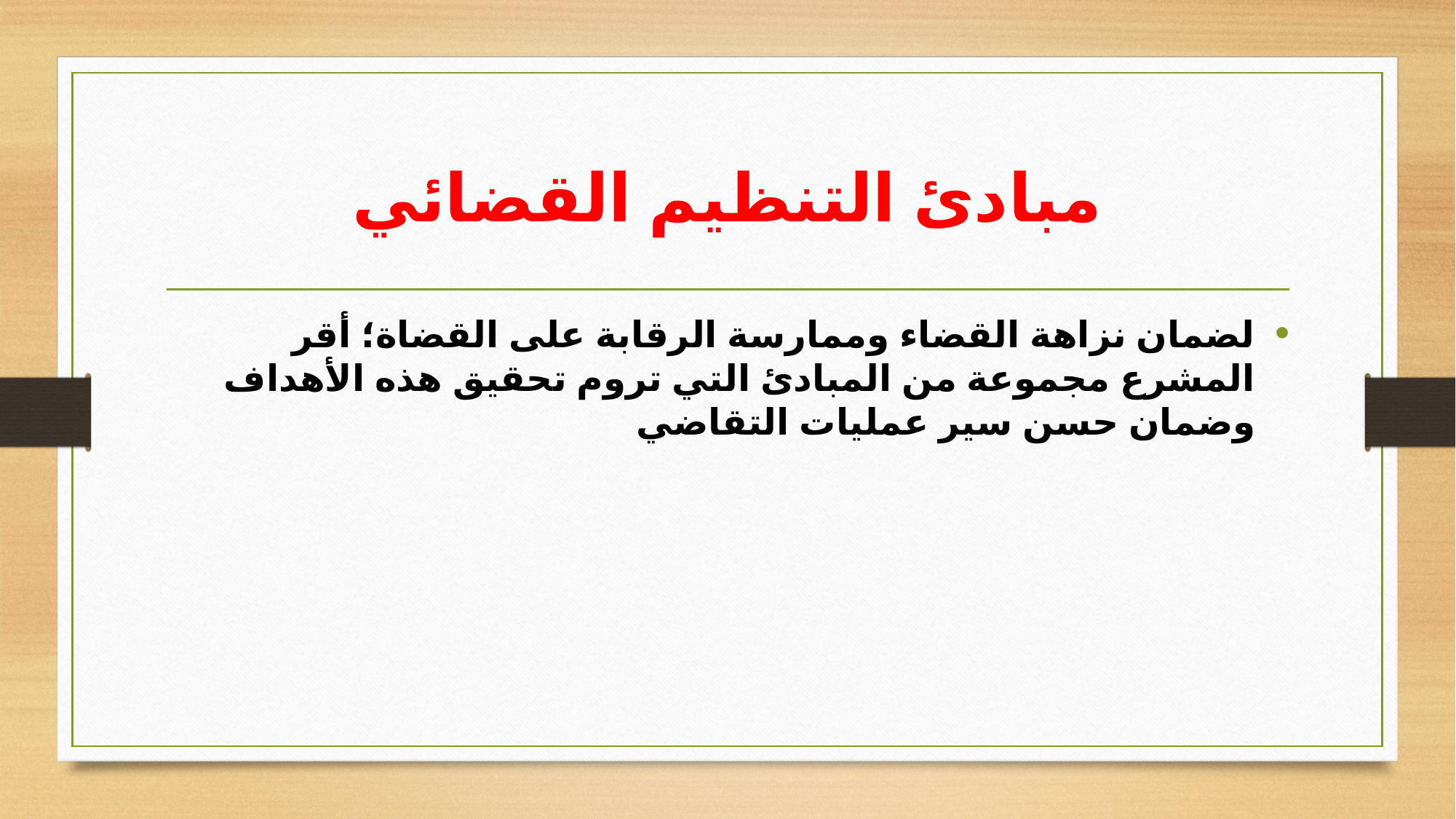

# مبادئ التنظيم القضائي
لضمان نزاهة القضاء وممارسة الرقابة على القضاة؛ أقر المشرع مجموعة من المبادئ التي تروم تحقيق هذه الأهداف وضمان حسن سير عمليات التقاضي